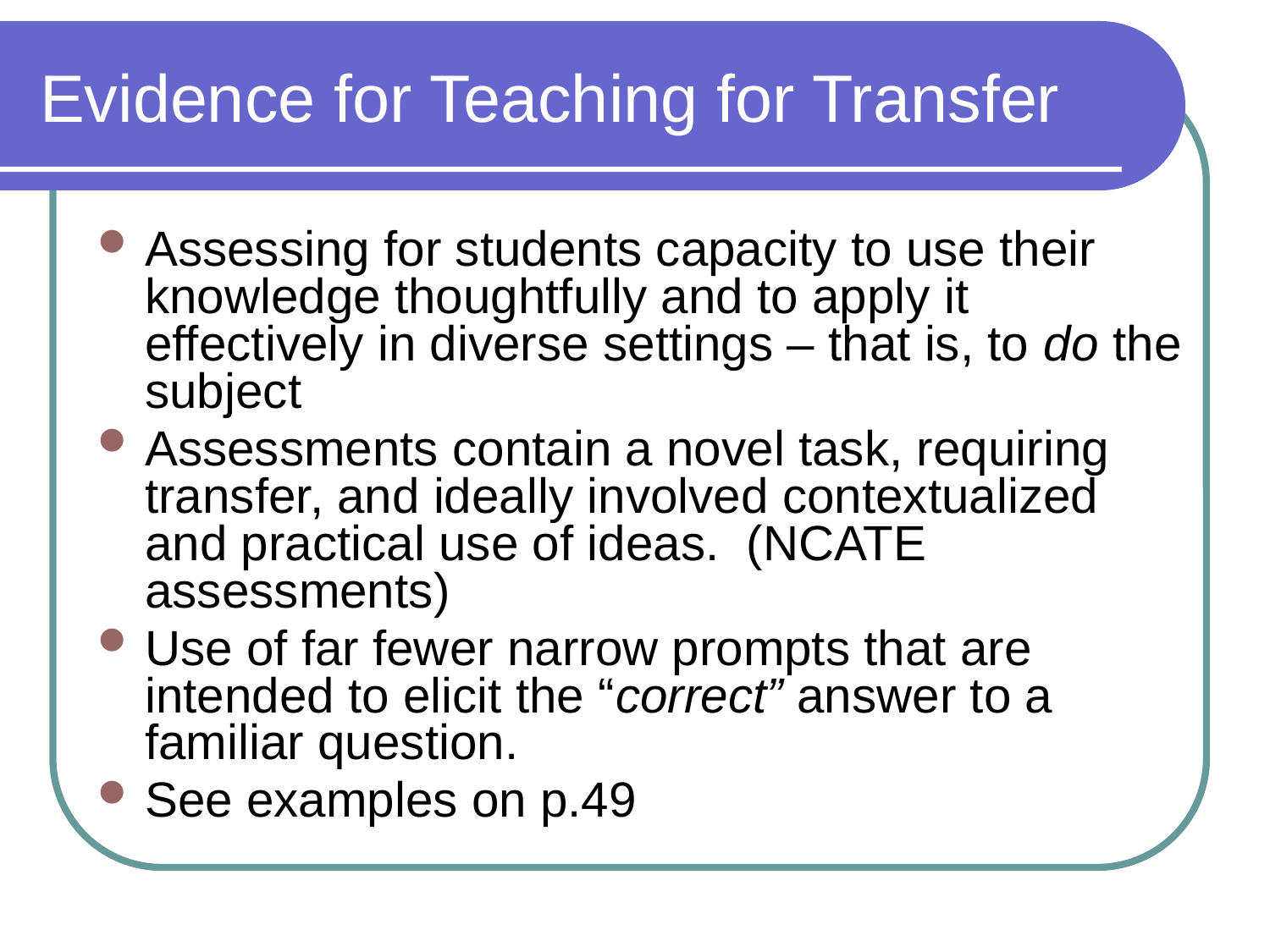

# Evidence for Teaching for Transfer
Assessing for students capacity to use their knowledge thoughtfully and to apply it effectively in diverse settings – that is, to do the subject
Assessments contain a novel task, requiring transfer, and ideally involved contextualized and practical use of ideas.  (NCATE assessments)
Use of far fewer narrow prompts that are intended to elicit the “correct” answer to a familiar question.
See examples on p.49